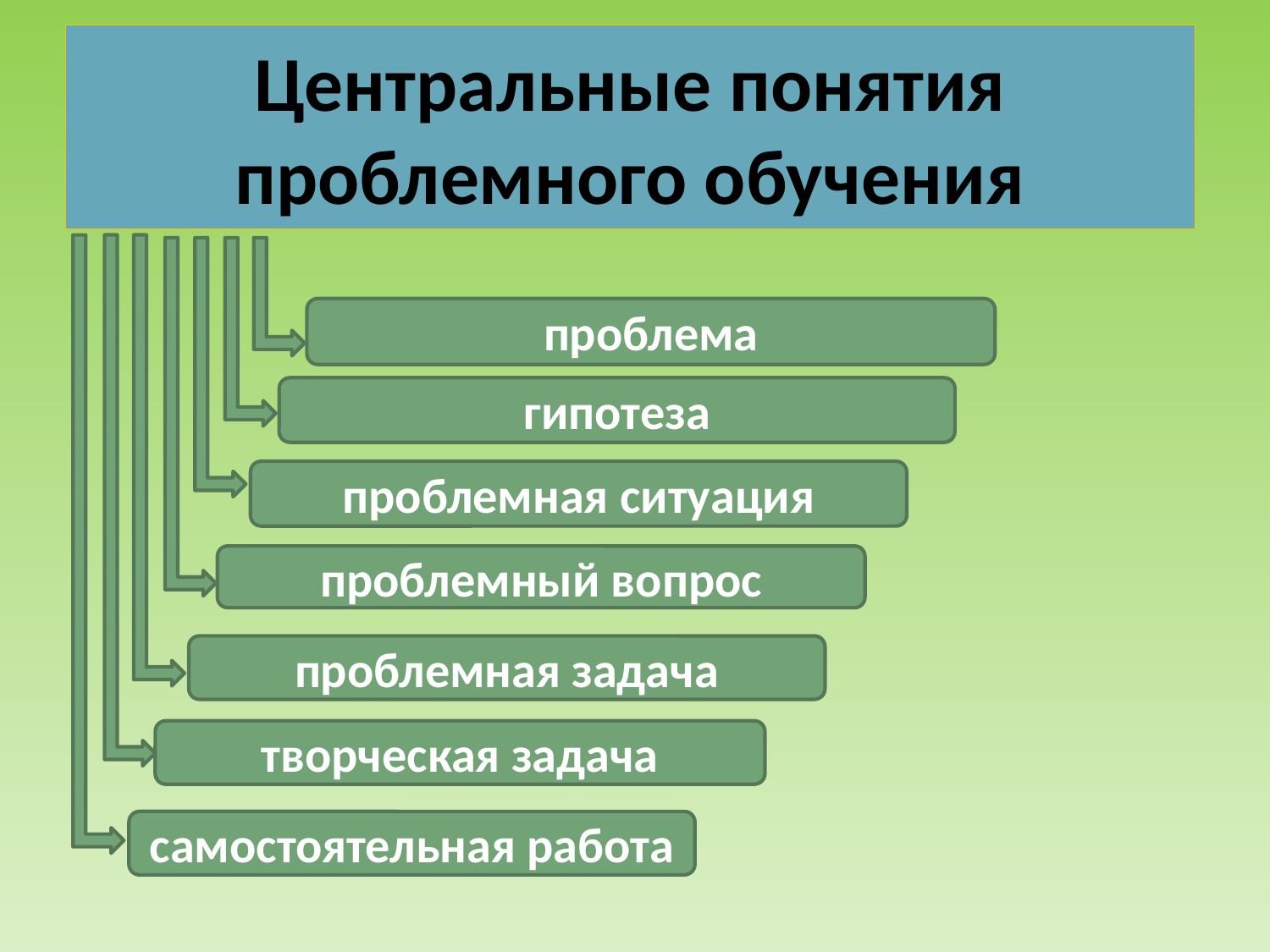

# Центральные понятия проблемного обучения

проблема

гипотеза

проблемная ситуация

проблемный вопрос
проблемная задача
творческая задача
самостоятельная работа